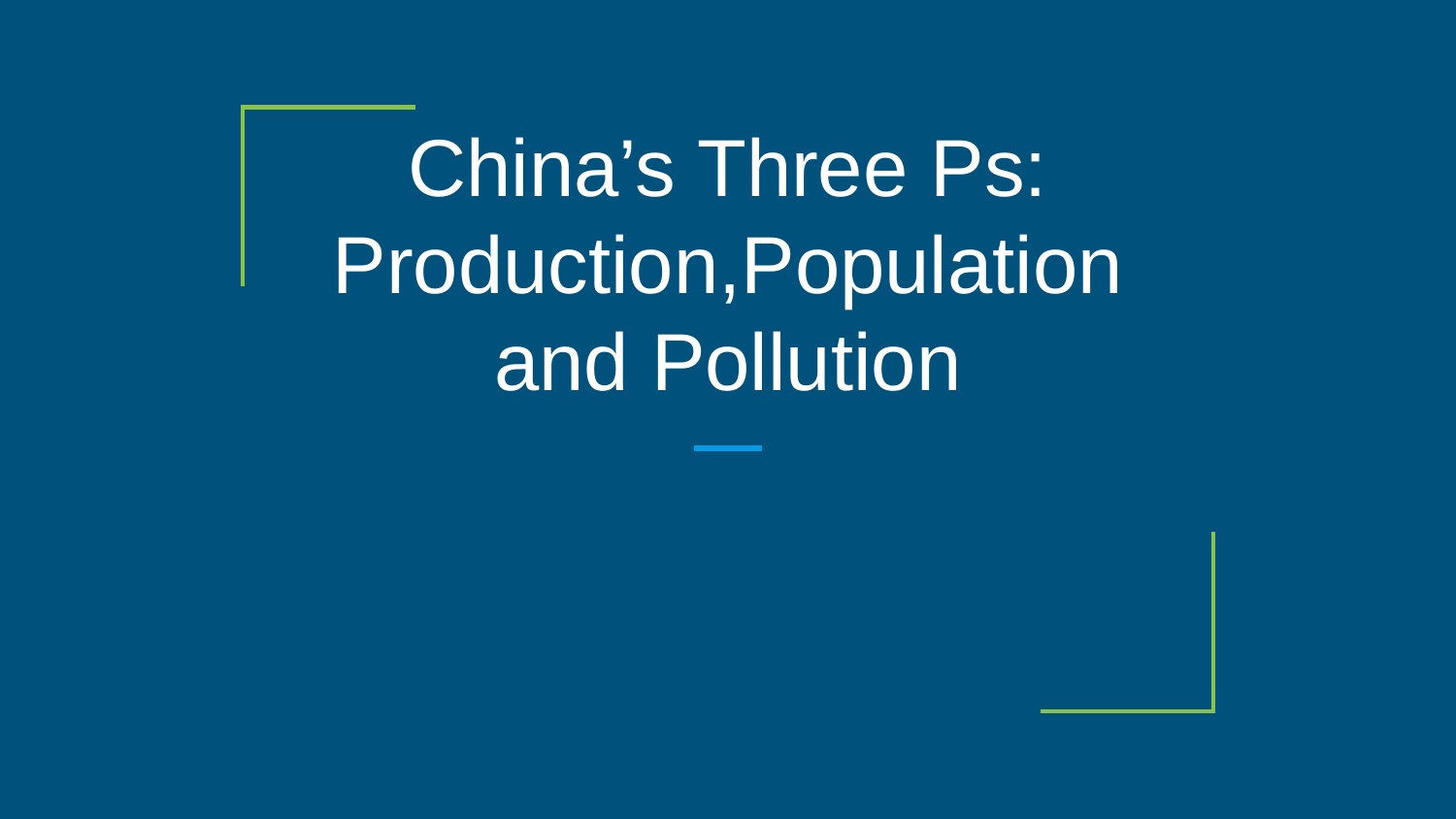

# China’s Three Ps: Production,Population and Pollution